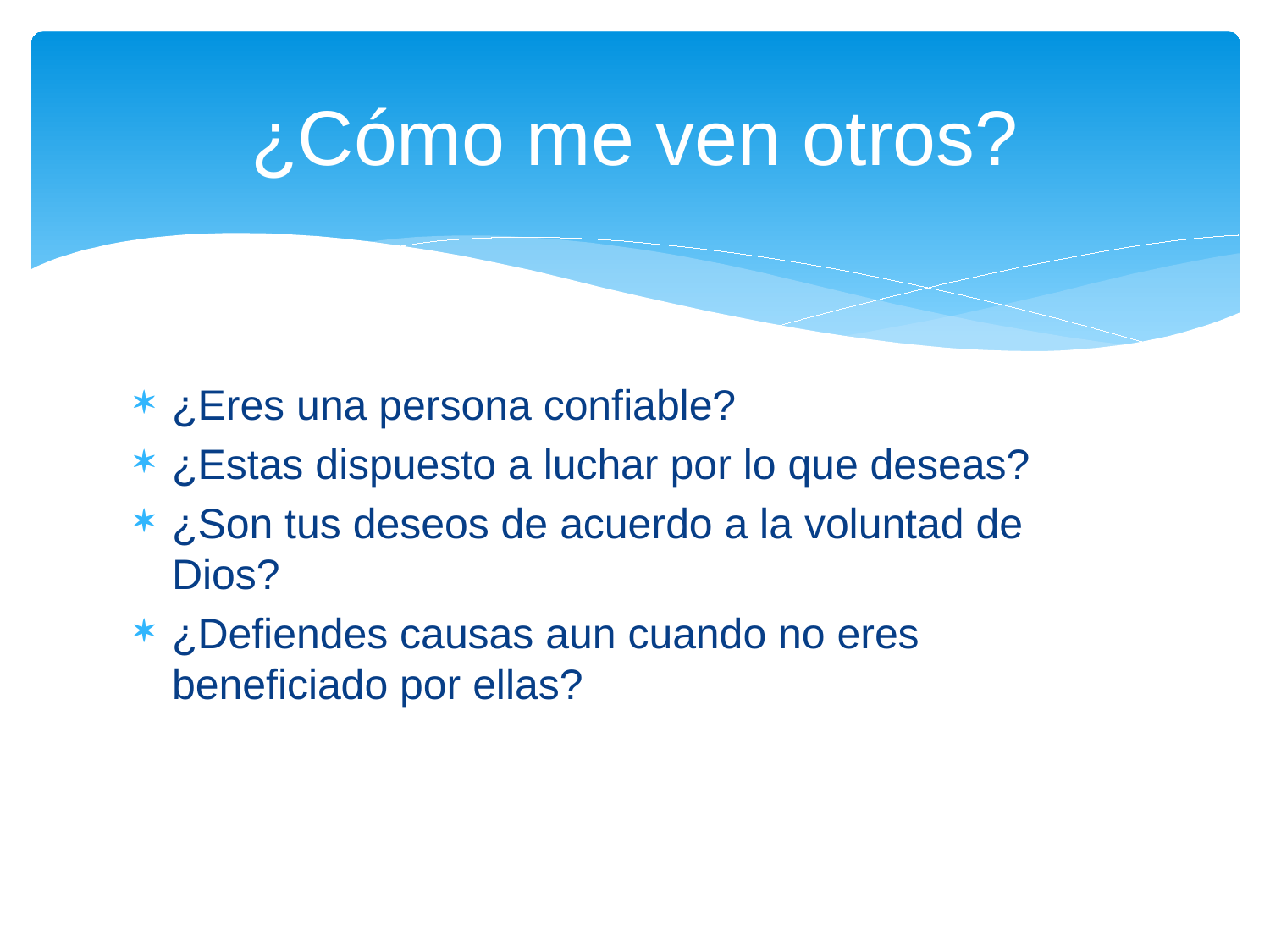

# ¿Cómo me ven otros?
¿Eres una persona confiable?
¿Estas dispuesto a luchar por lo que deseas?
¿Son tus deseos de acuerdo a la voluntad de Dios?
¿Defiendes causas aun cuando no eres beneficiado por ellas?